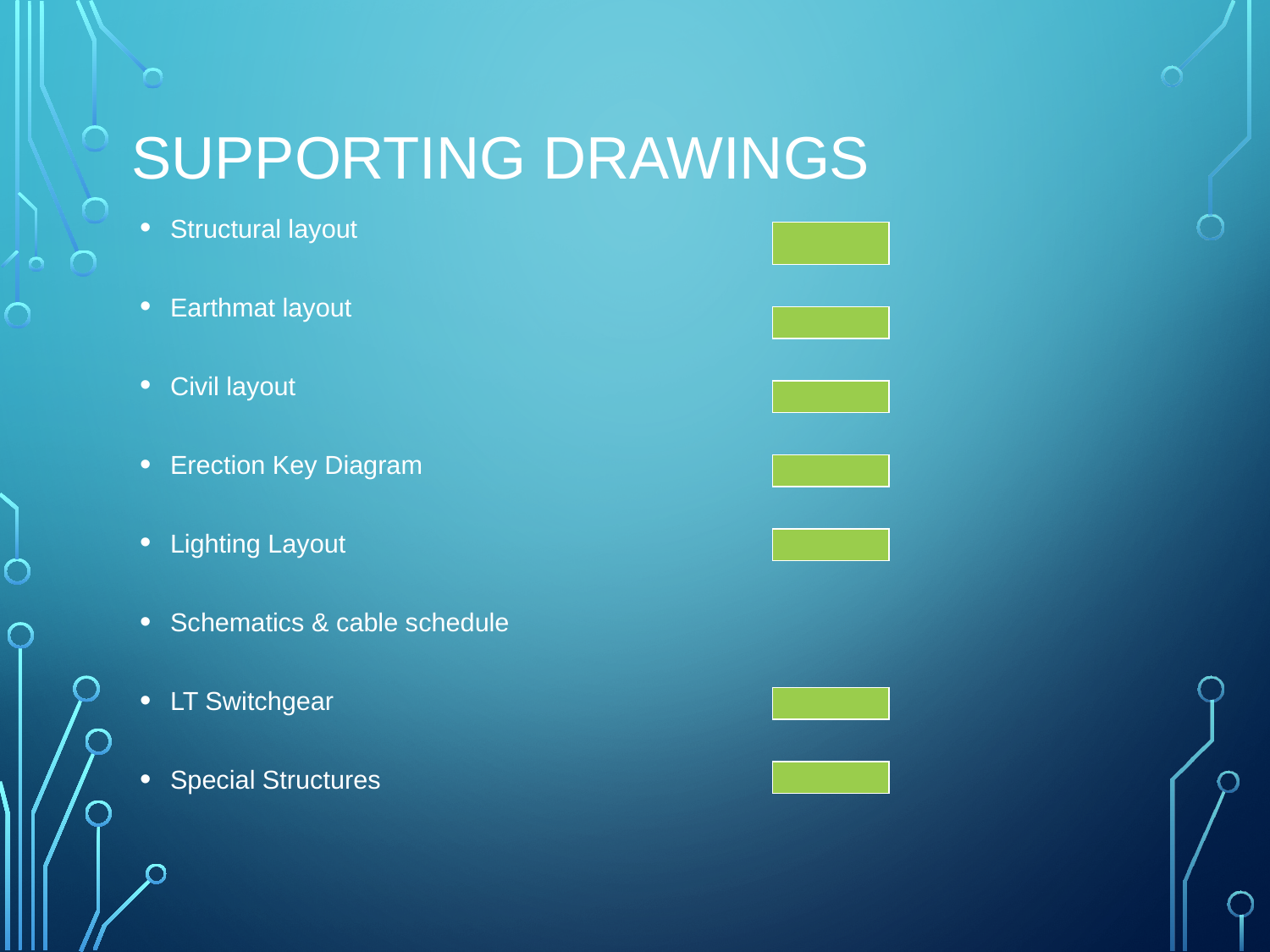

# Supporting drawings
Structural layout

Earthmat layout

Civil layout

Erection Key Diagram

Lighting Layout

Schematics & cable schedule

LT Switchgear

Special Structures